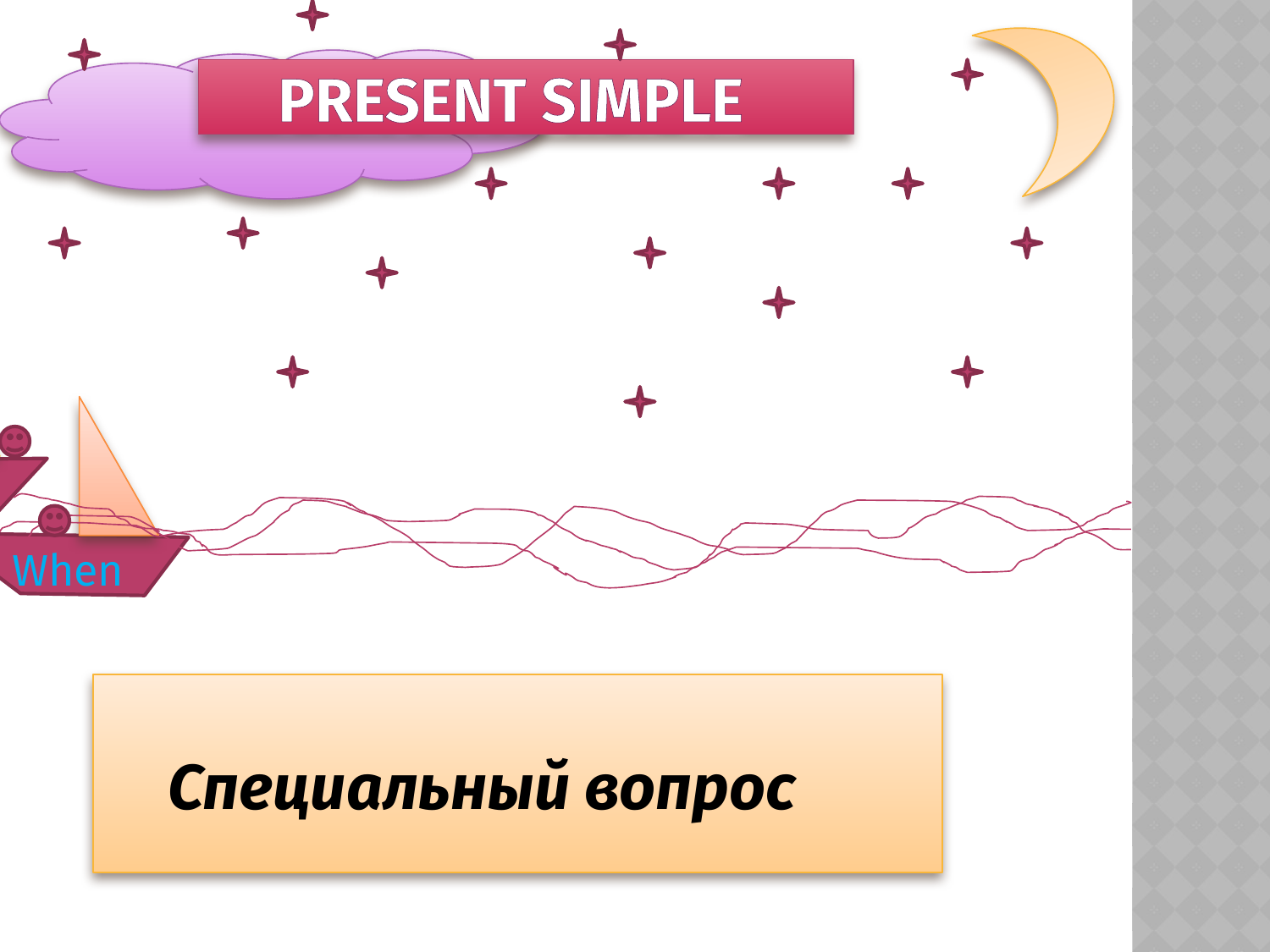

# Present simple

What

Where
When

      Специальный вопрос